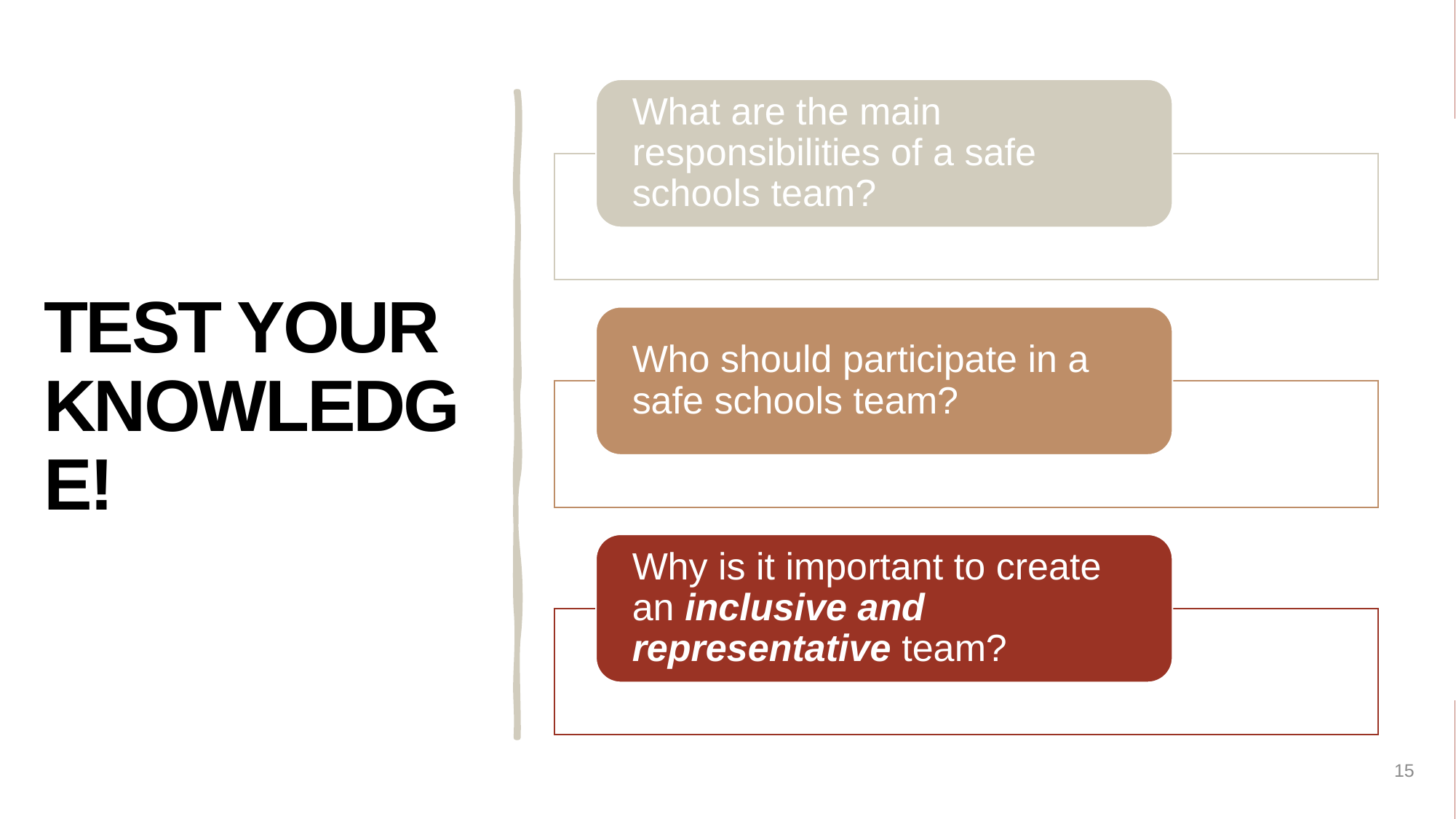

What are the main responsibilities of a safe schools team?
Who should participate in a safe schools team?
Why is it important to create an inclusive and representative team?
# Test your knowledge!

15